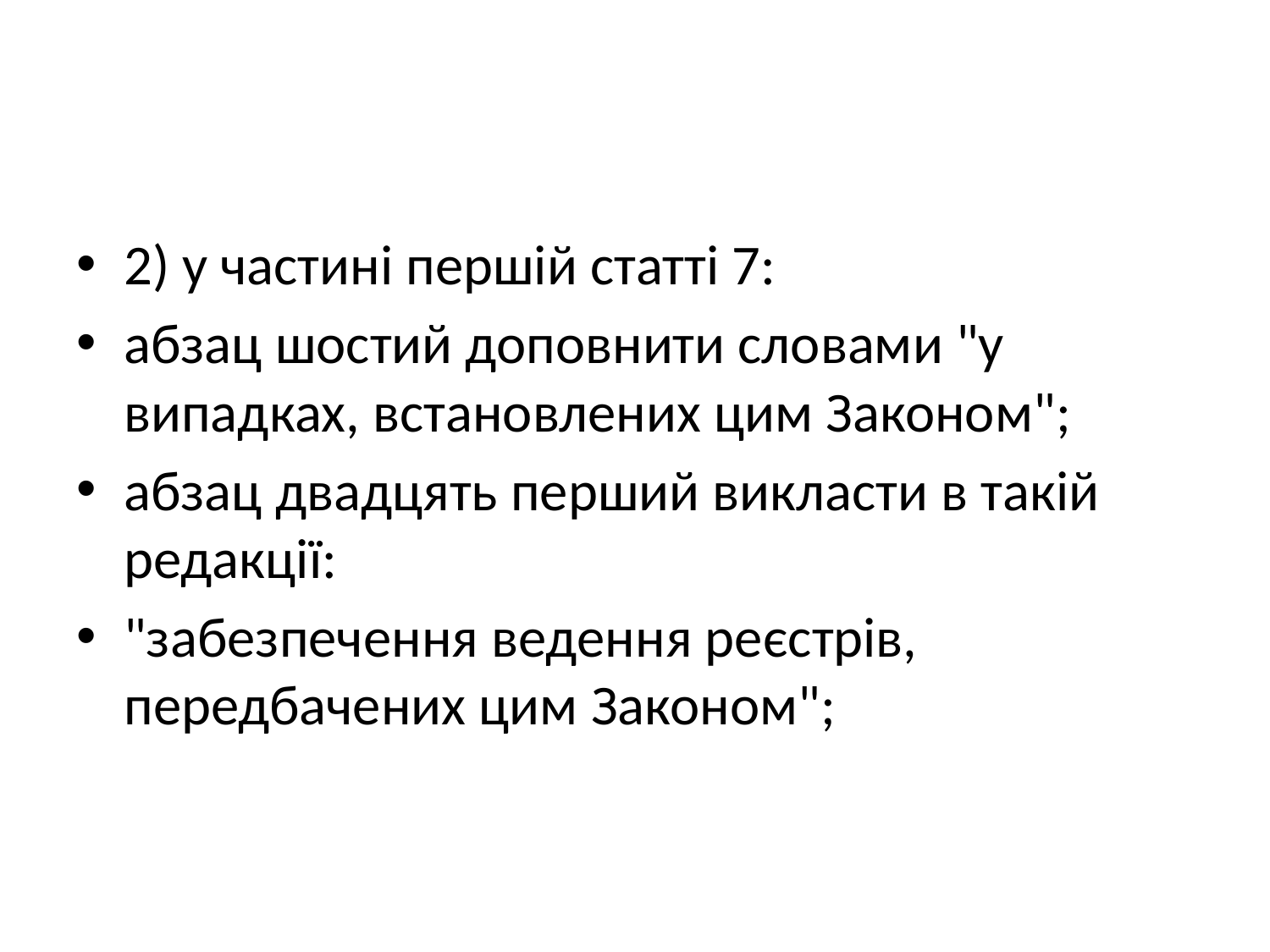

#
2) у частині першій статті 7:
абзац шостий доповнити словами "у випадках, встановлених цим Законом";
абзац двадцять перший викласти в такій редакції:
"забезпечення ведення реєстрів, передбачених цим Законом";